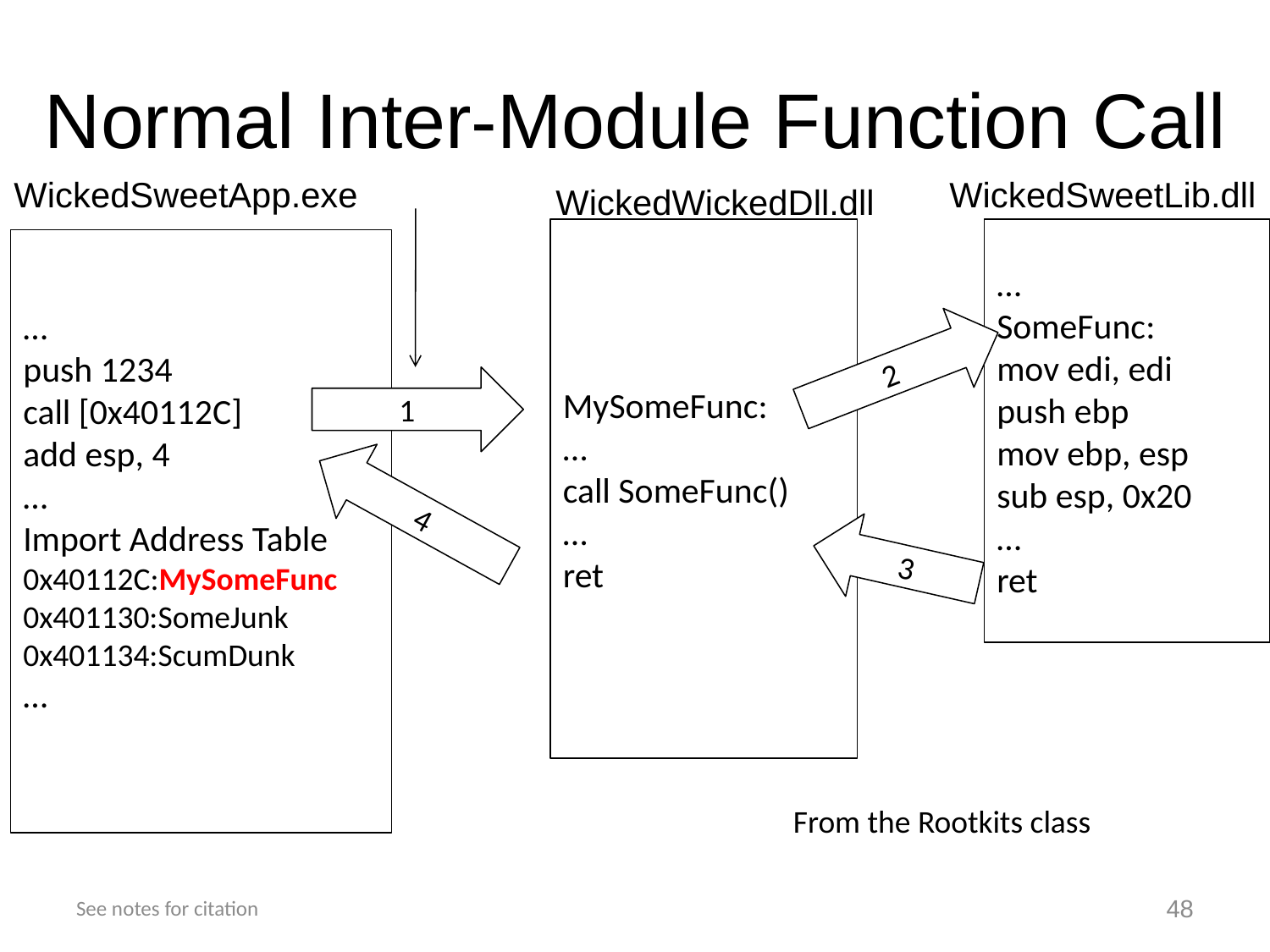

# Normal Inter-Module Function Call
WickedSweetApp.exe
WickedSweetLib.dll
WickedWickedDll.dll
MySomeFunc:
…
call SomeFunc()
…
ret
…
SomeFunc:
mov edi, edi
push ebp
mov ebp, esp
sub esp, 0x20
…
ret
…
push 1234
call [0x40112C]
add esp, 4
…
Import Address Table
0x40112C:MySomeFunc
0x401130:SomeJunk
0x401134:ScumDunk
…

2
1
4
3
From the Rootkits class
See notes for citation
48